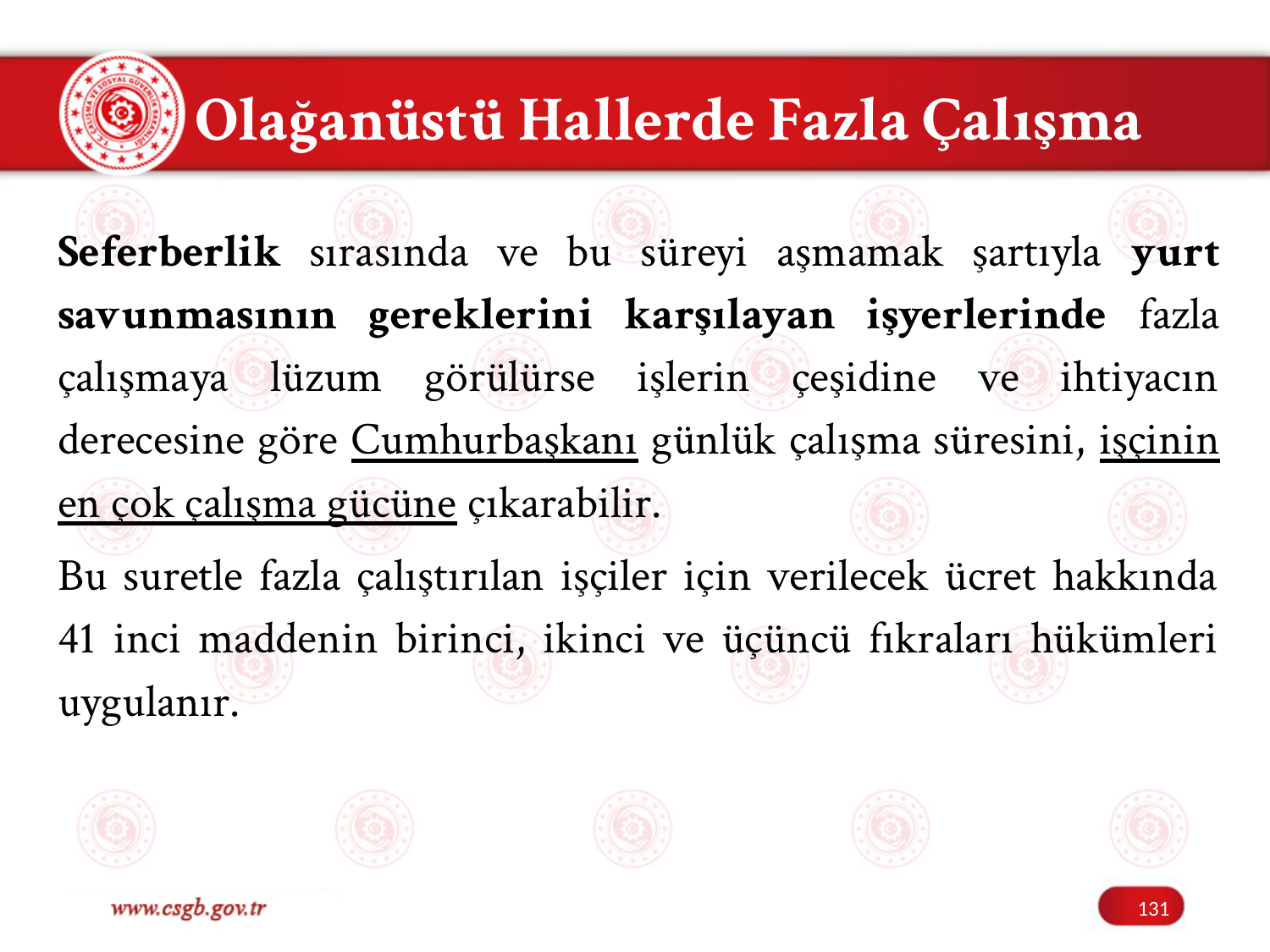

# Olağanüstü Hallerde Fazla Çalışma
Seferberlik sırasında ve bu süreyi aşmamak şartıyla yurt savunmasının gereklerini karşılayan işyerlerinde fazla çalışmaya lüzum görülürse işlerin çeşidine ve ihtiyacın derecesine göre Cumhurbaşkanı günlük çalışma süresini, işçinin en çok çalışma gücüne çıkarabilir.
Bu suretle fazla çalıştırılan işçiler için verilecek ücret hakkında 41 inci maddenin birinci, ikinci ve üçüncü fıkraları hükümleri uygulanır.

131